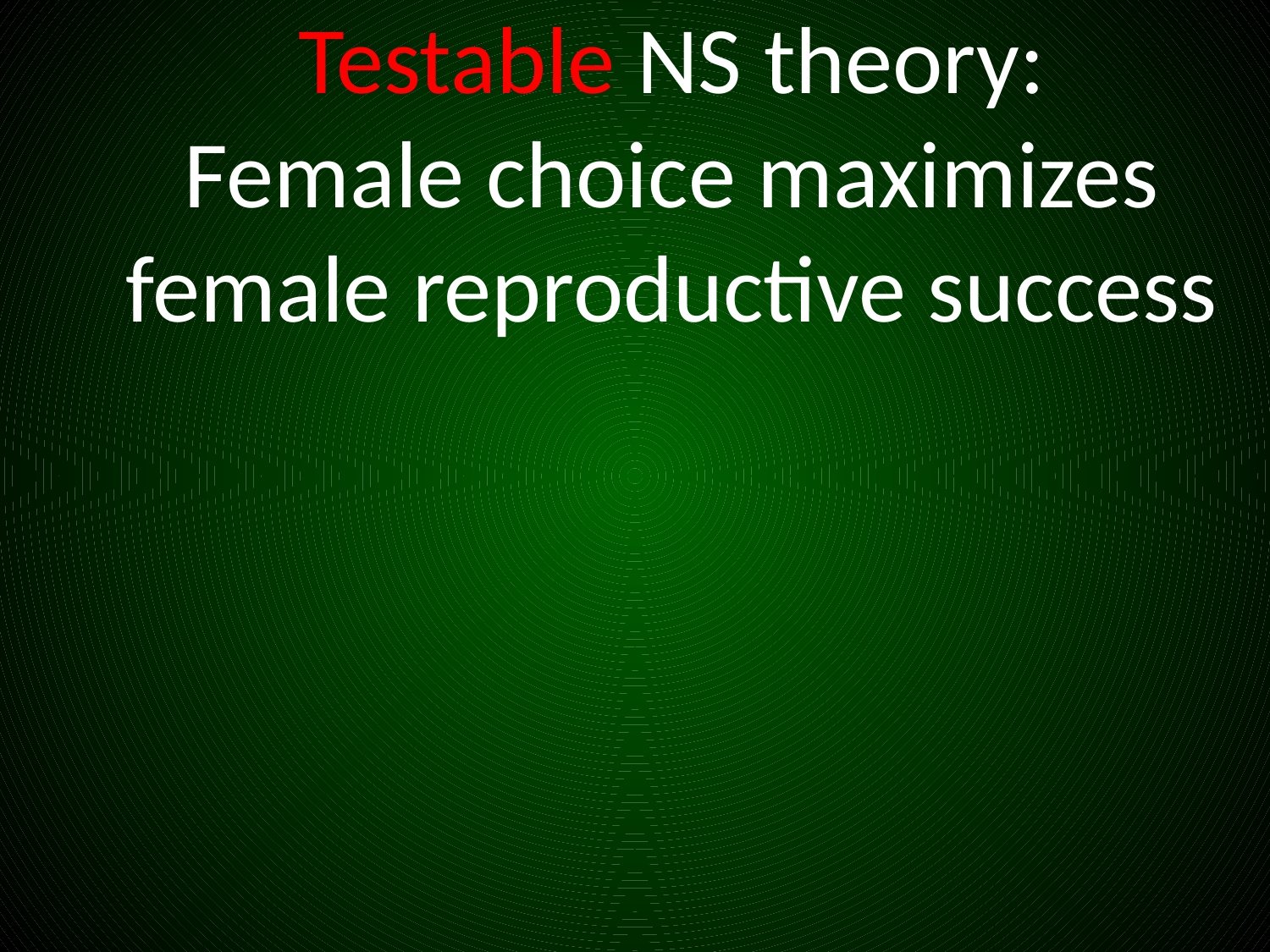

# Testable NS theory: Female choice maximizes female reproductive success